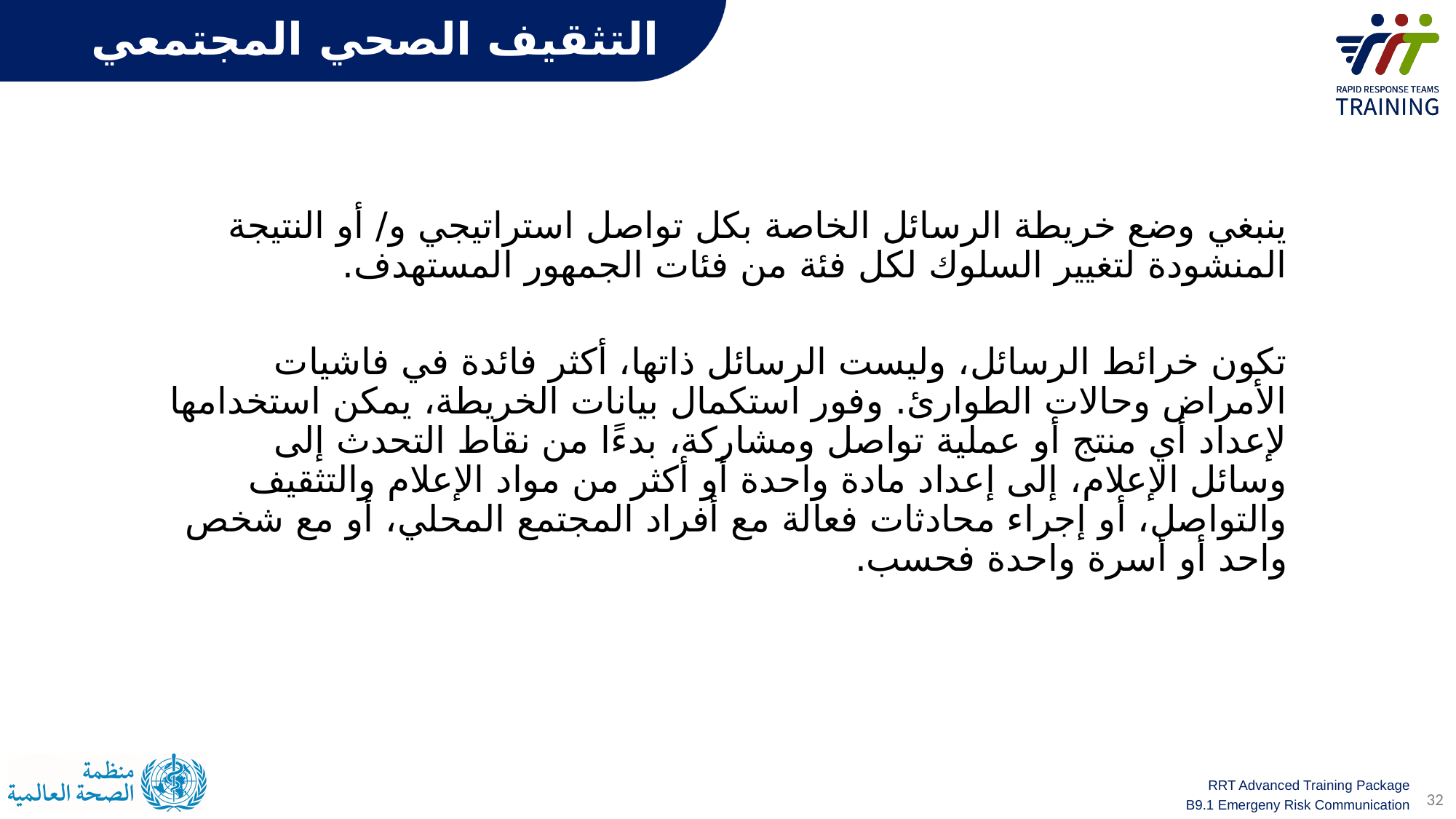

التثقيف الصحي المجتمعي
ينبغي وضع خريطة الرسائل الخاصة بكل تواصل استراتيجي و/ أو النتيجة المنشودة لتغيير السلوك لكل فئة من فئات الجمهور المستهدف.

تكون خرائط الرسائل، وليست الرسائل ذاتها، أكثر فائدة في فاشيات الأمراض وحالات الطوارئ. وفور استكمال بيانات الخريطة، يمكن استخدامها لإعداد أي منتج أو عملية تواصل ومشاركة، بدءًا من نقاط التحدث إلى وسائل الإعلام، إلى إعداد مادة واحدة أو أكثر من مواد الإعلام والتثقيف والتواصل، أو إجراء محادثات فعالة مع أفراد المجتمع المحلي، أو مع شخص واحد أو أسرة واحدة فحسب.